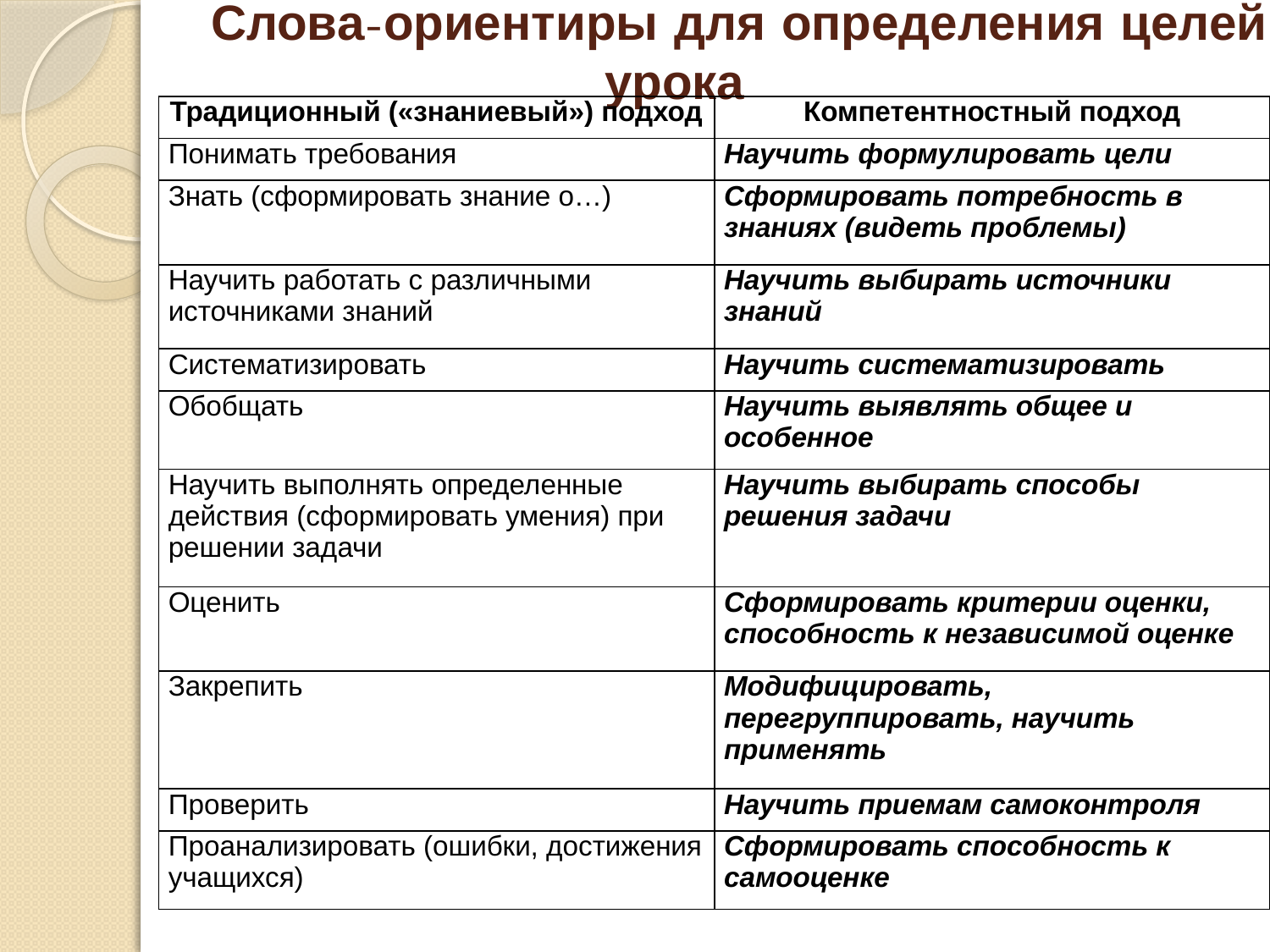

# Слова-ориентиры для определения целей урока
| Традиционный («знаниевый») подход | Компетентностный подход |
| --- | --- |
| Понимать требования | Научить формулировать цели |
| Знать (сформировать знание о…) | Сформировать потребность в знаниях (видеть проблемы) |
| Научить работать с различными источниками знаний | Научить выбирать источники знаний |
| Систематизировать | Научить систематизировать |
| Обобщать | Научить выявлять общее и особенное |
| Научить выполнять определенные действия (сформировать умения) при решении задачи | Научить выбирать способы решения задачи |
| Оценить | Сформировать критерии оценки, способность к независимой оценке |
| Закрепить | Модифицировать, перегруппировать, научить применять |
| Проверить | Научить приемам самоконтроля |
| Проанализировать (ошибки, достижения учащихся) | Сформировать способность к самооценке |